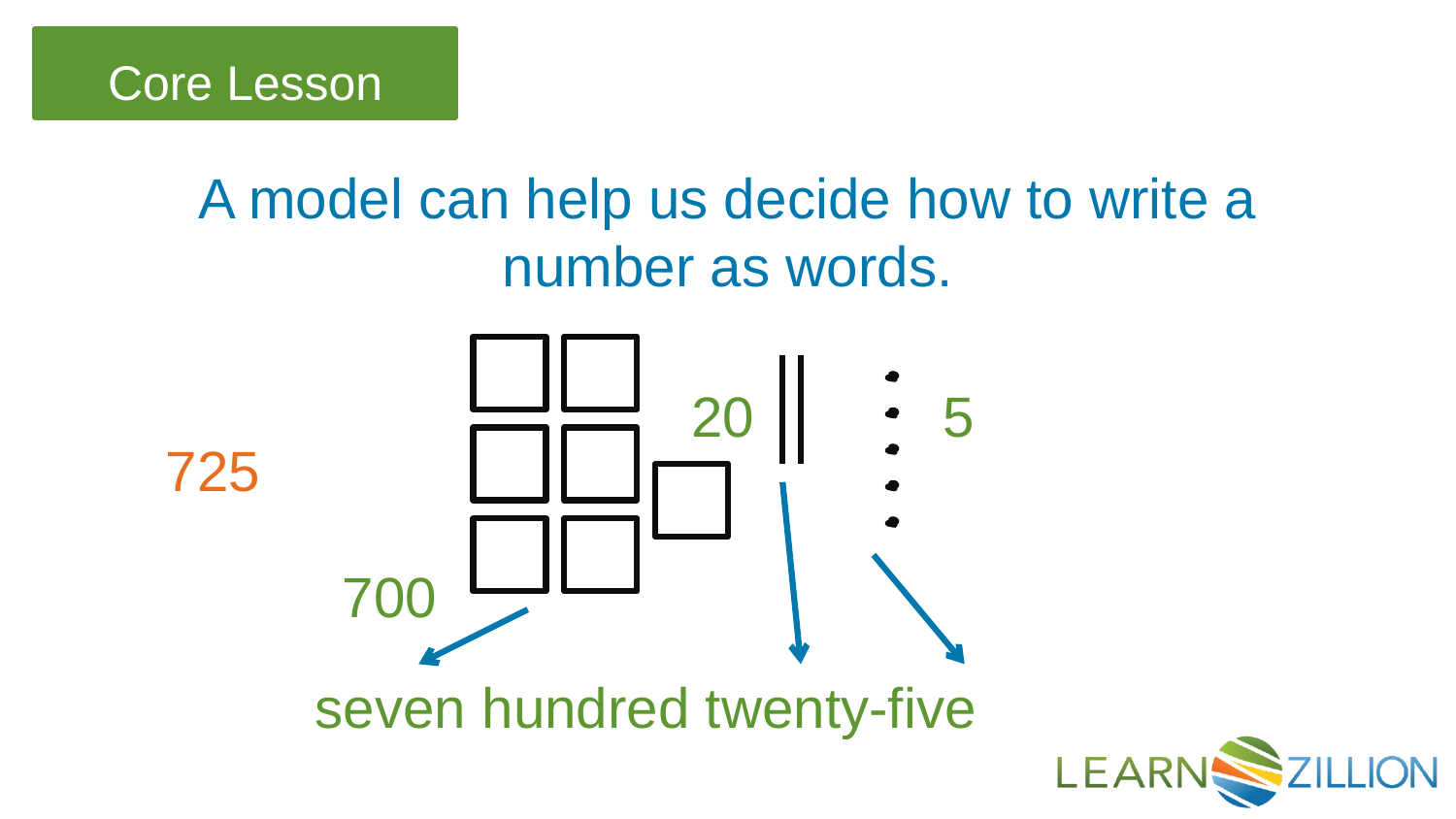

A model can help us decide how to write a number as words.

20

5

725

700

seven hundred twenty-five